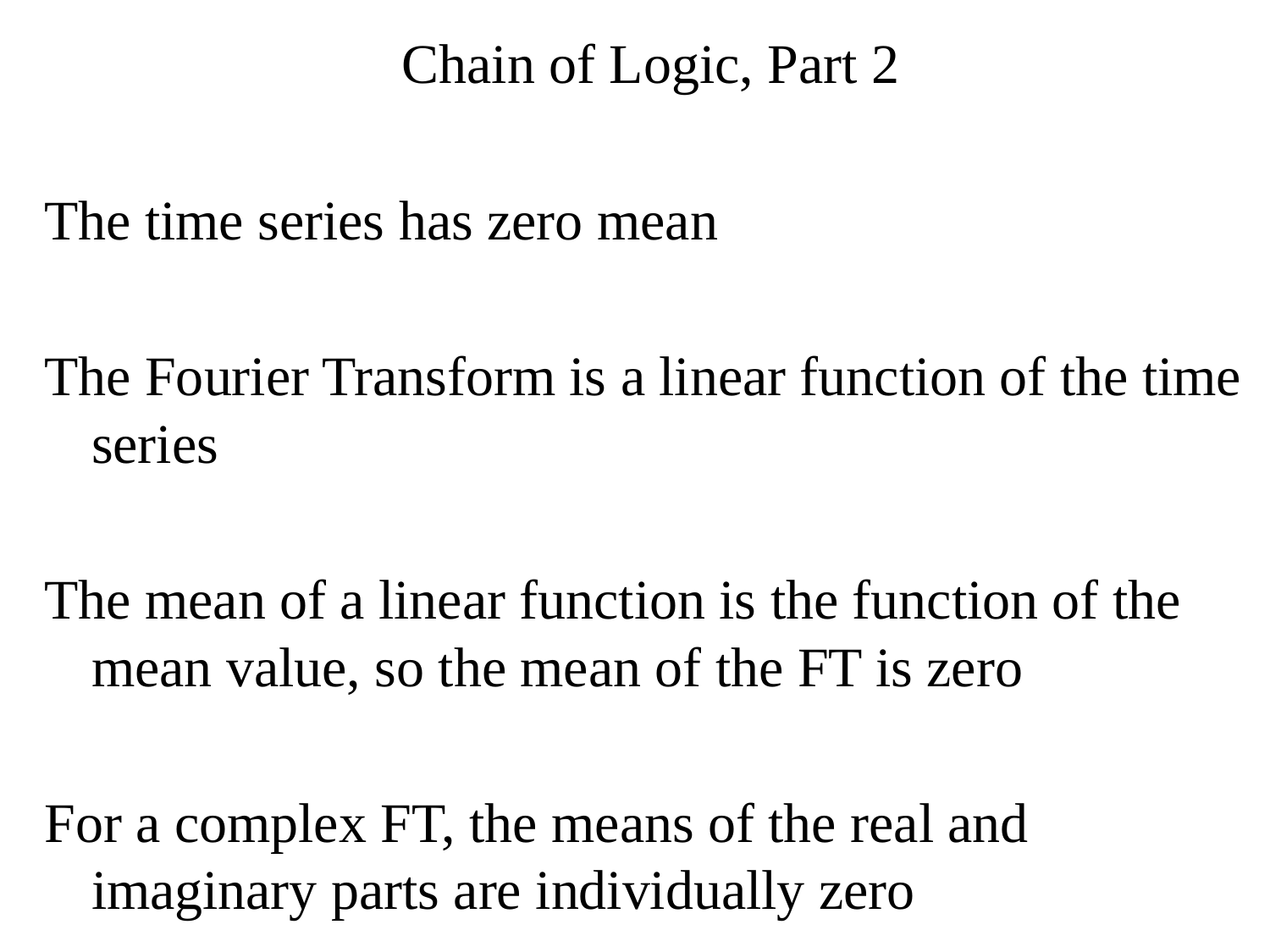

Chain of Logic, Part 2

The time series has zero mean

The Fourier Transform is a linear function of the time series

The mean of a linear function is the function of the mean value, so the mean of the FT is zero

For a complex FT, the means of the real and imaginary parts are individually zero